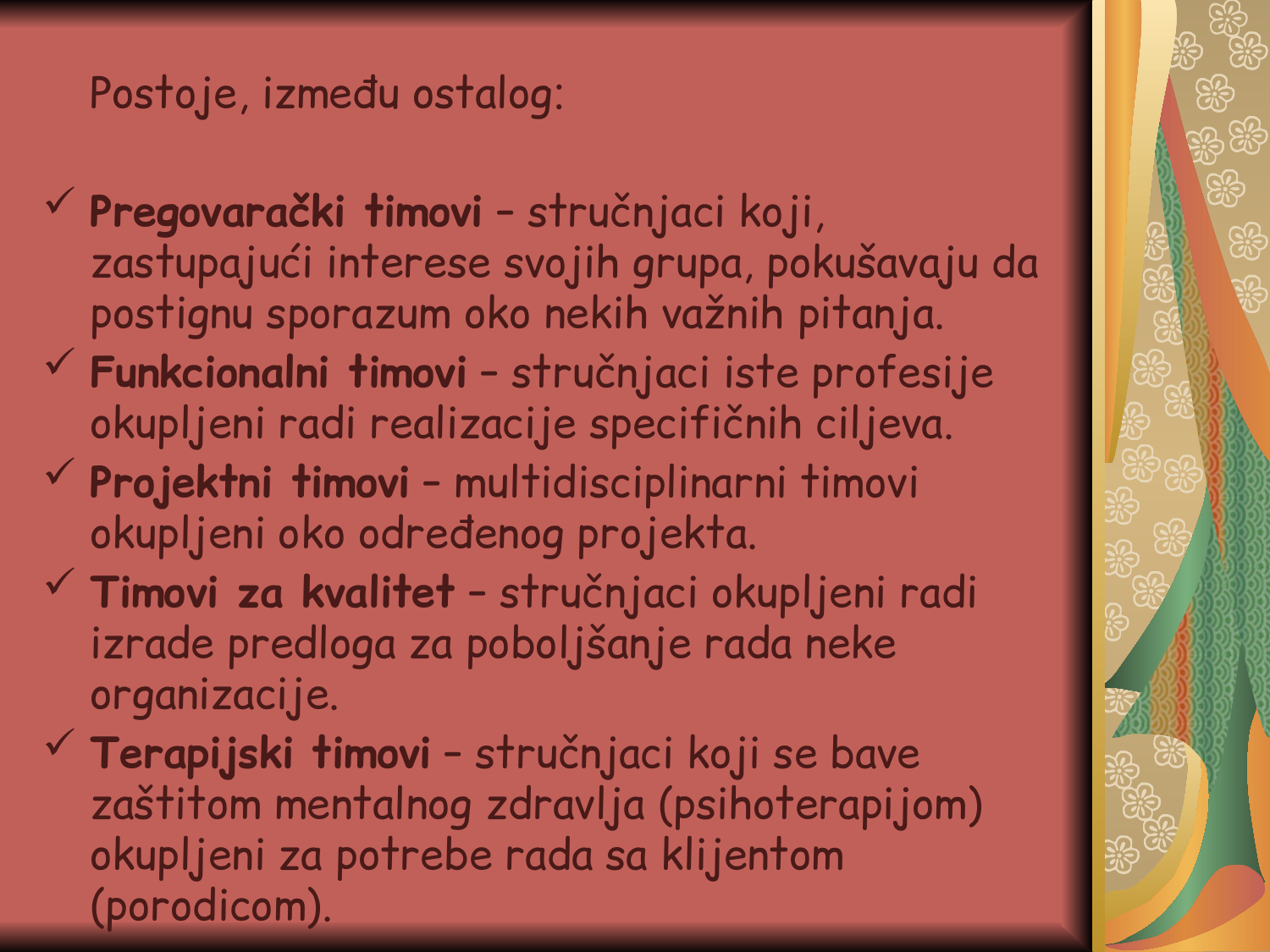

Postoje, između ostalog:

Pregovarački timovi – stručnjaci koji, zastupajući interese svojih grupa, pokušavaju da postignu sporazum oko nekih važnih pitanja.
Funkcionalni timovi – stručnjaci iste profesije okupljeni radi realizacije specifičnih ciljeva.
Projektni timovi – multidisciplinarni timovi okupljeni oko određenog projekta.
Timovi za kvalitet – stručnjaci okupljeni radi izrade predloga za poboljšanje rada neke organizacije.
Terapijski timovi – stručnjaci koji se bave zaštitom mentalnog zdravlja (psihoterapijom) okupljeni za potrebe rada sa klijentom (porodicom).